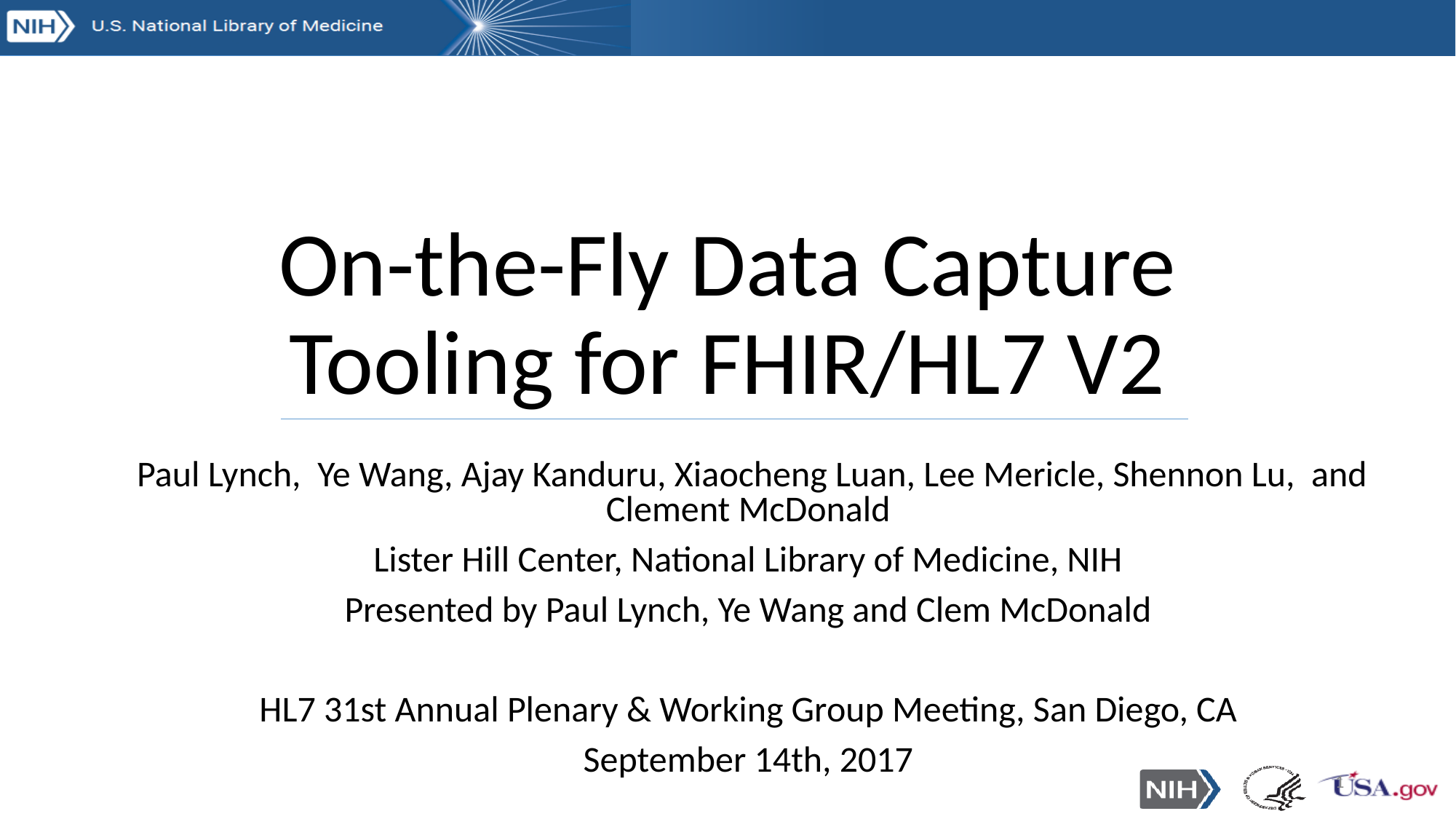

# On-the-Fly Data Capture Tooling for FHIR/HL7 V2
 Paul Lynch,  Ye Wang, Ajay Kanduru, Xiaocheng Luan, Lee Mericle, Shennon Lu,  and Clement McDonald
Lister Hill Center, National Library of Medicine, NIH
Presented by Paul Lynch, Ye Wang and Clem McDonald

HL7 31st Annual Plenary & Working Group Meeting, San Diego, CA
September 14th, 2017
31st Annual Plenary & Working Group Meeting
San Diego, CA

1